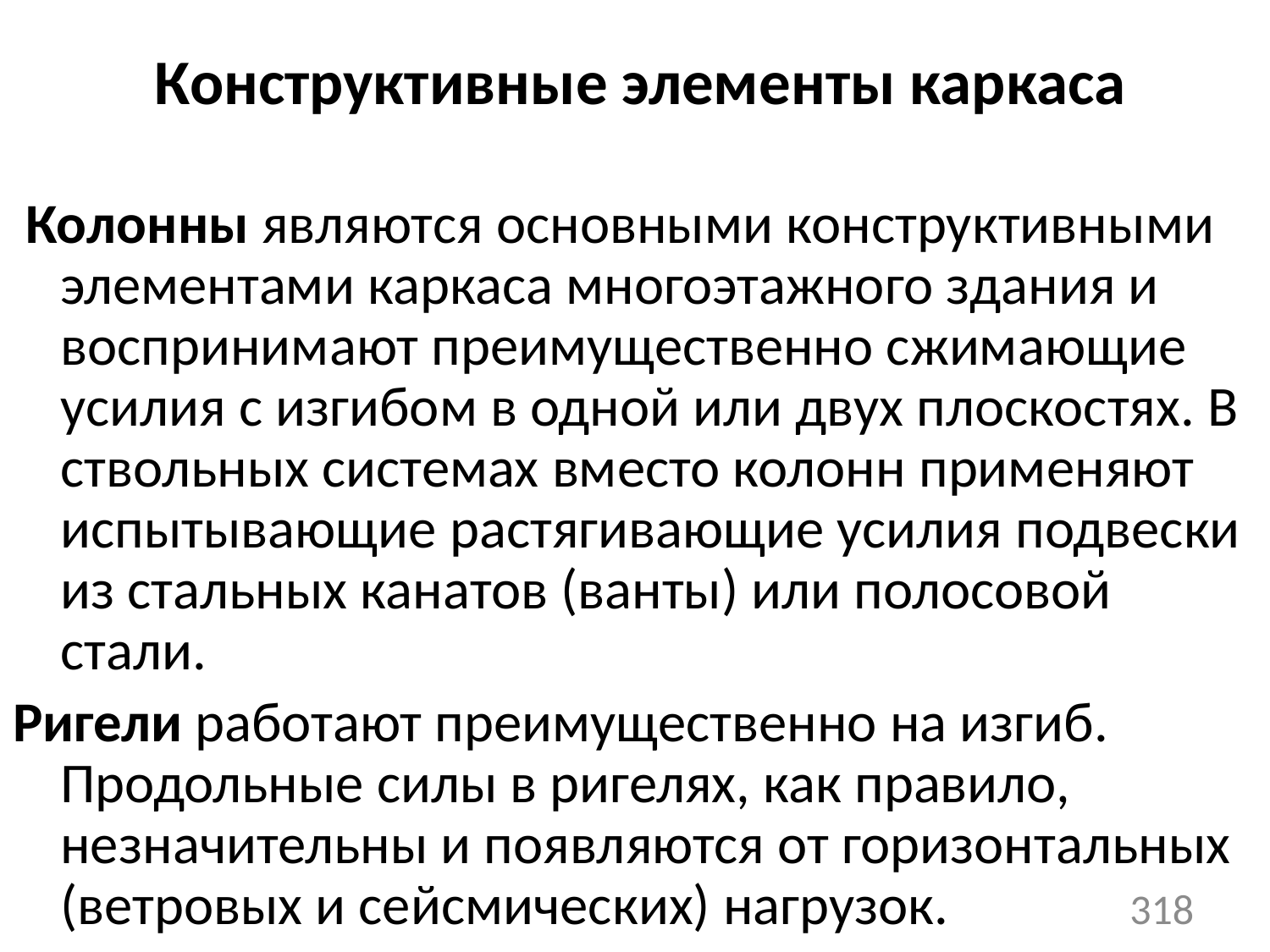

Конструктивные элементы каркаса
 Колонны являются основными конструктивными элементами каркаса многоэтажного здания и воспринимают преимущественно сжимающие усилия с изгибом в одной или двух плоскостях. В ствольных системах вместо колонн применяют испытывающие растягивающие усилия подвески из стальных канатов (ванты) или полосовой стали.
Ригели работают преимущественно на изгиб. Продольные силы в ригелях, как правило, незначительны и появляются от горизонтальных (ветровых и сейсмических) нагрузок.

318